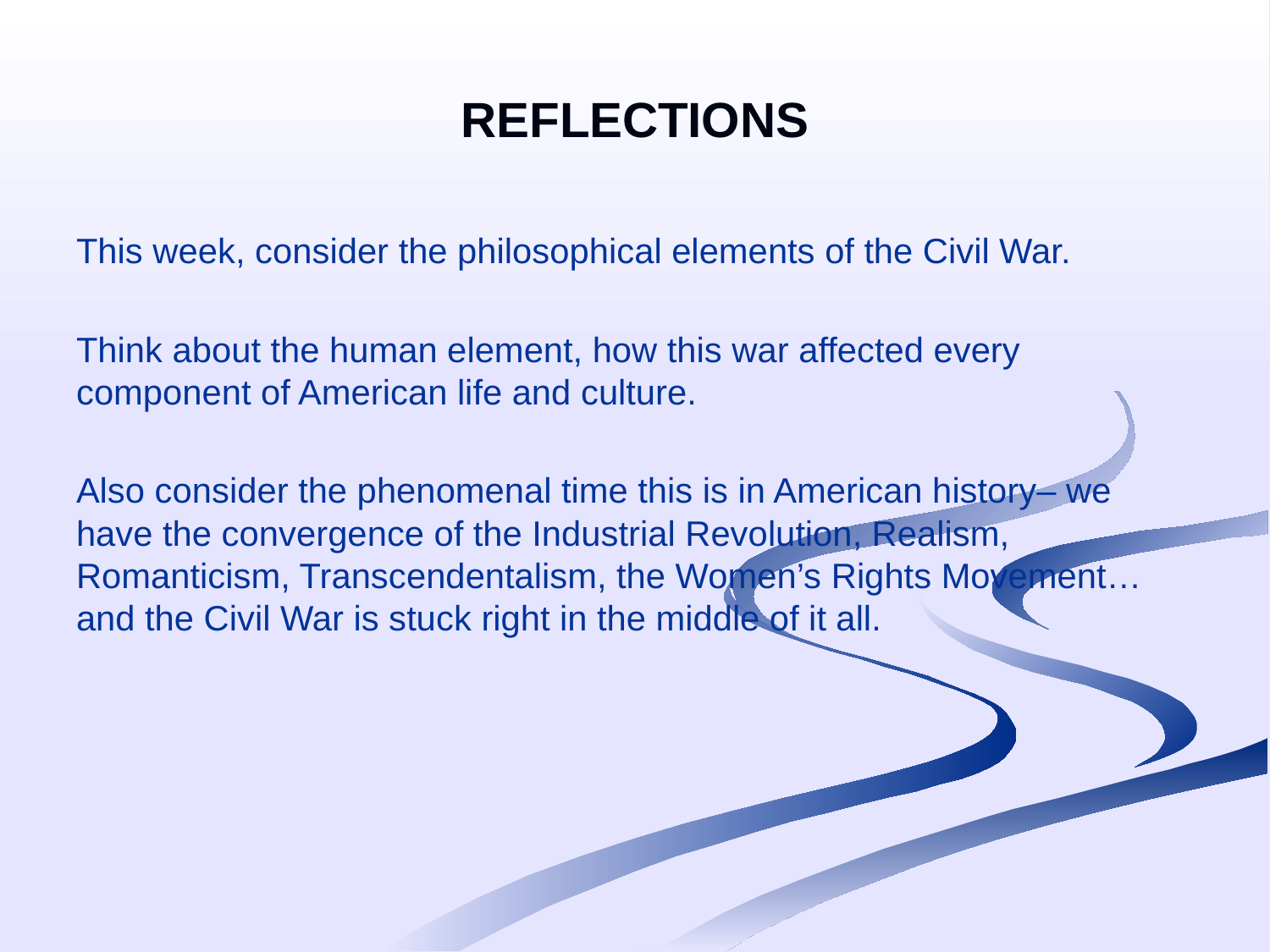

# Reflections
This week, consider the philosophical elements of the Civil War.

Think about the human element, how this war affected every component of American life and culture.

Also consider the phenomenal time this is in American history– we have the convergence of the Industrial Revolution, Realism, Romanticism, Transcendentalism, the Women’s Rights Movement… and the Civil War is stuck right in the middle of it all.